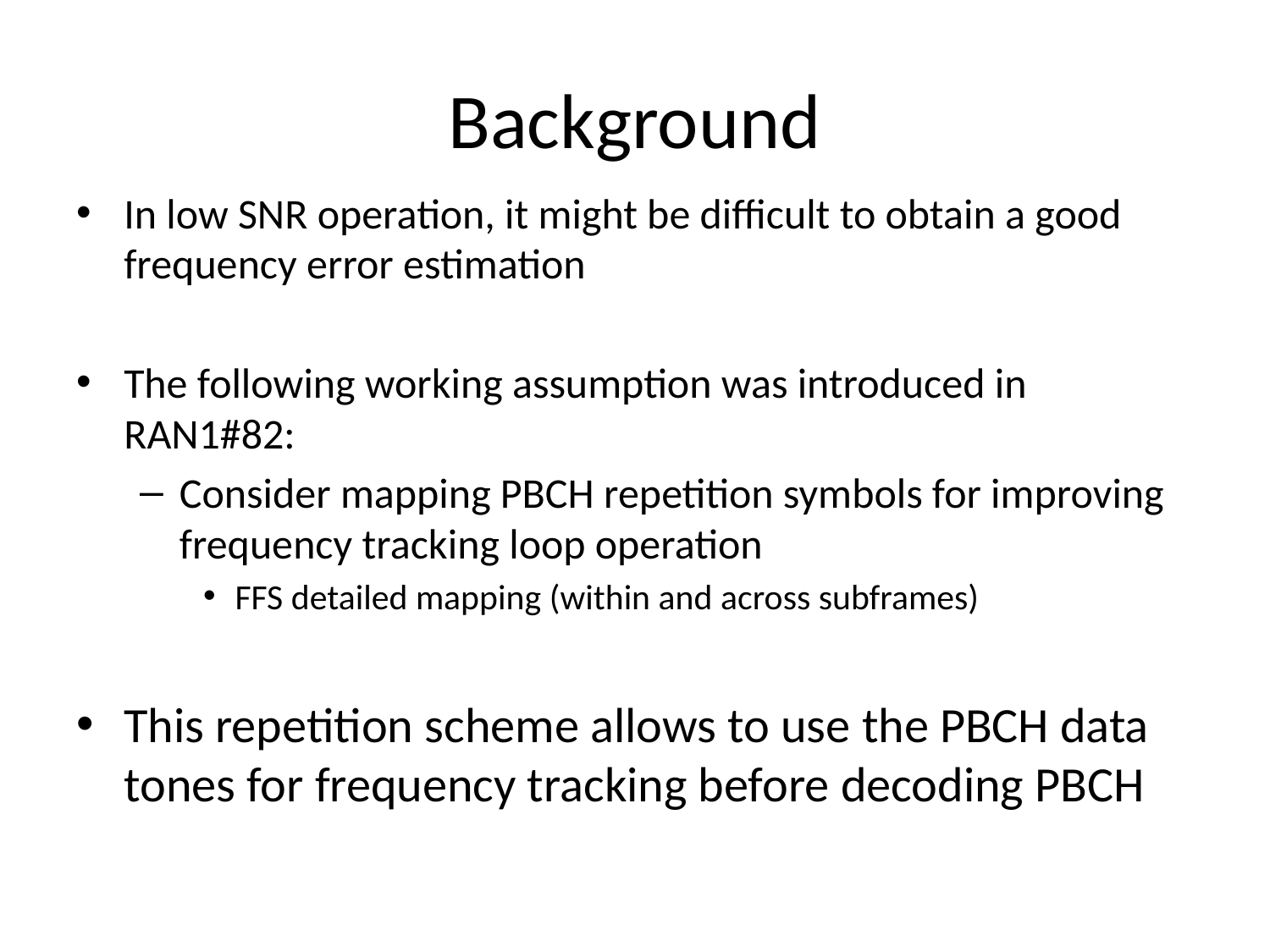

# Background
In low SNR operation, it might be difficult to obtain a good frequency error estimation

The following working assumption was introduced in RAN1#82:
Consider mapping PBCH repetition symbols for improving frequency tracking loop operation
FFS detailed mapping (within and across subframes)

This repetition scheme allows to use the PBCH data tones for frequency tracking before decoding PBCH